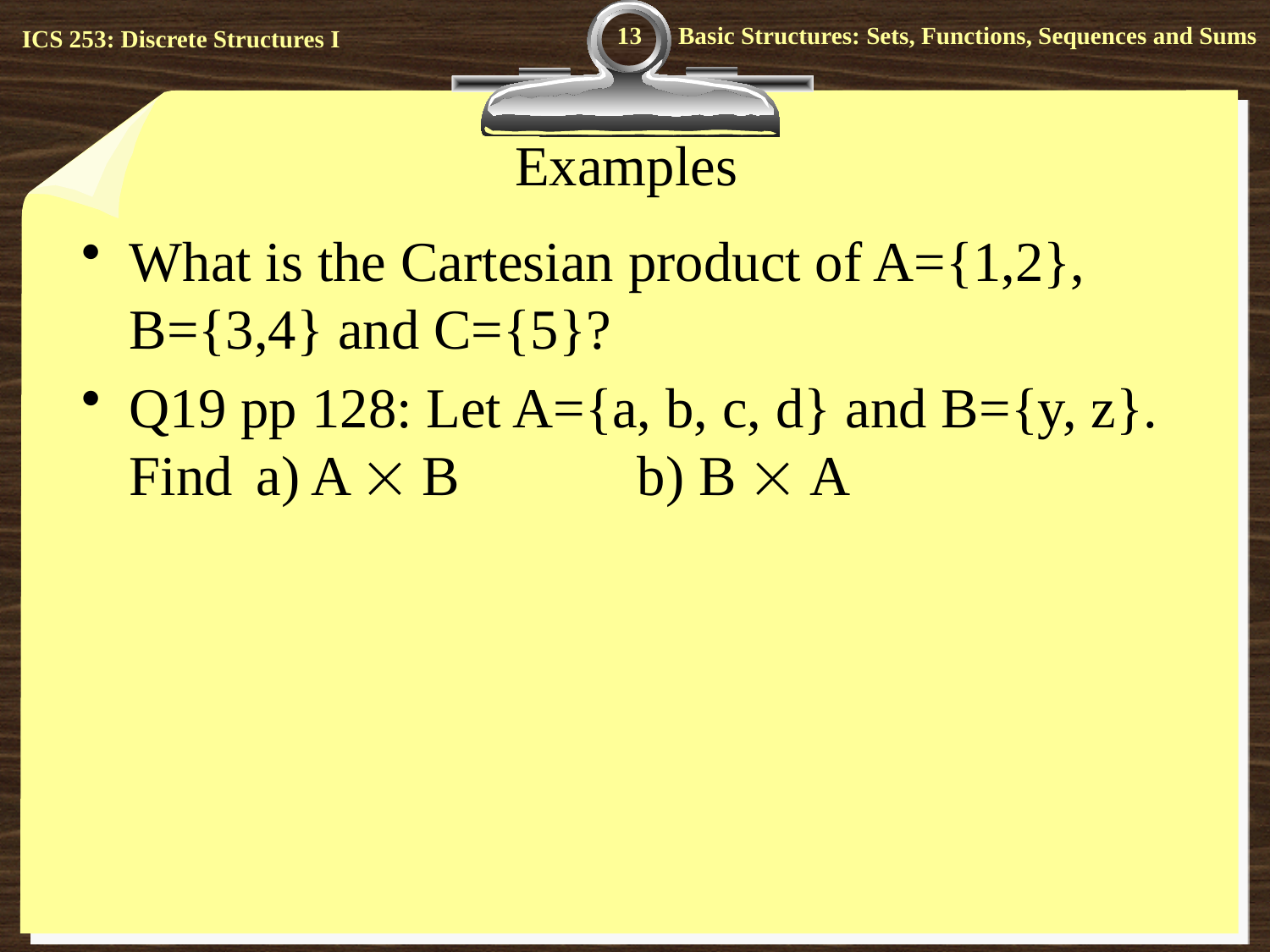

13
# Examples
What is the Cartesian product of A={1,2}, B={3,4} and C={5}?
Q19 pp 128: Let A={a, b, c, d} and B={y, z}. Find 	a) A × B 		b) B × A